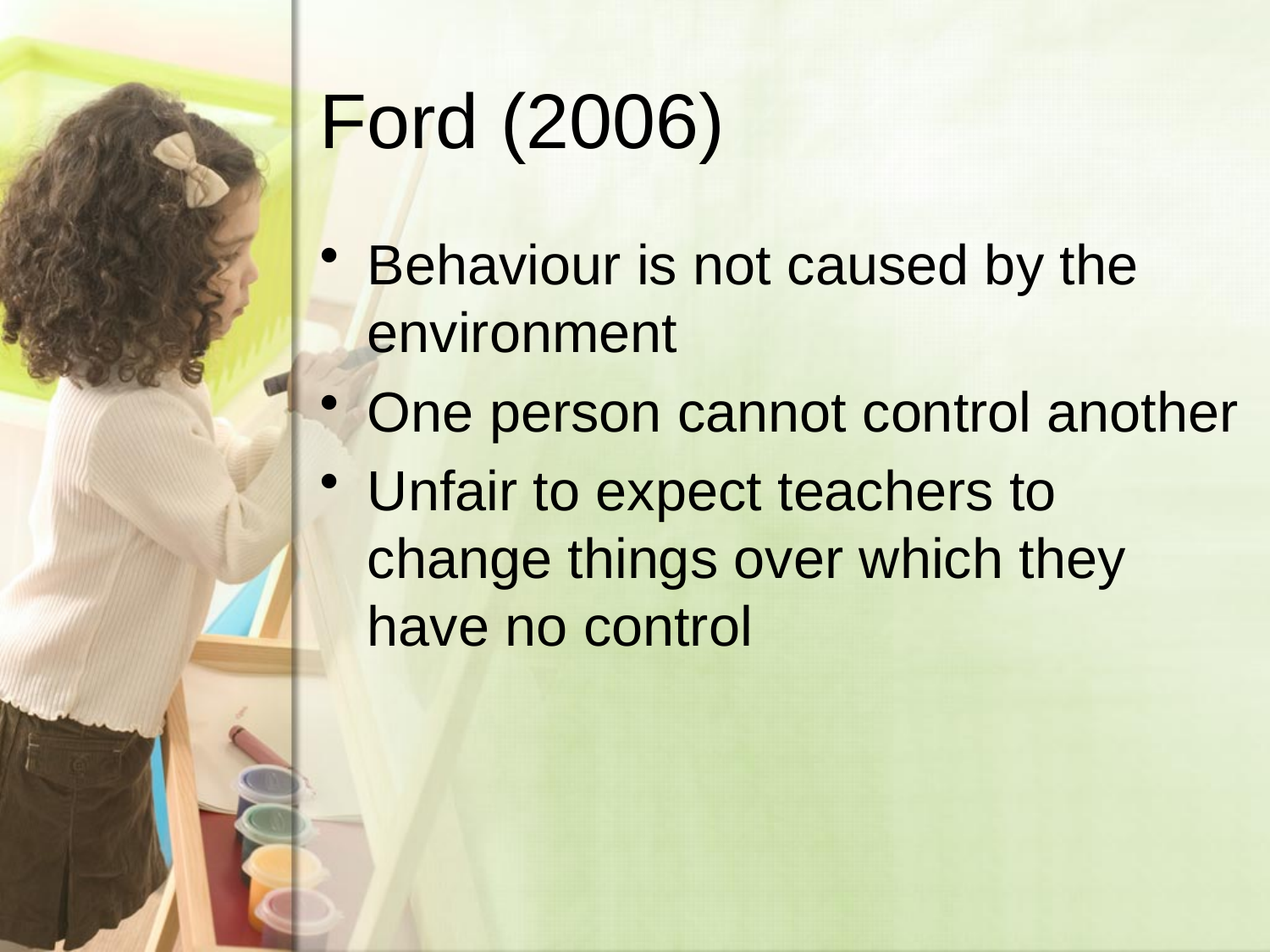

# Ford (2006)
Behaviour is not caused by the environment
One person cannot control another
Unfair to expect teachers to change things over which they have no control